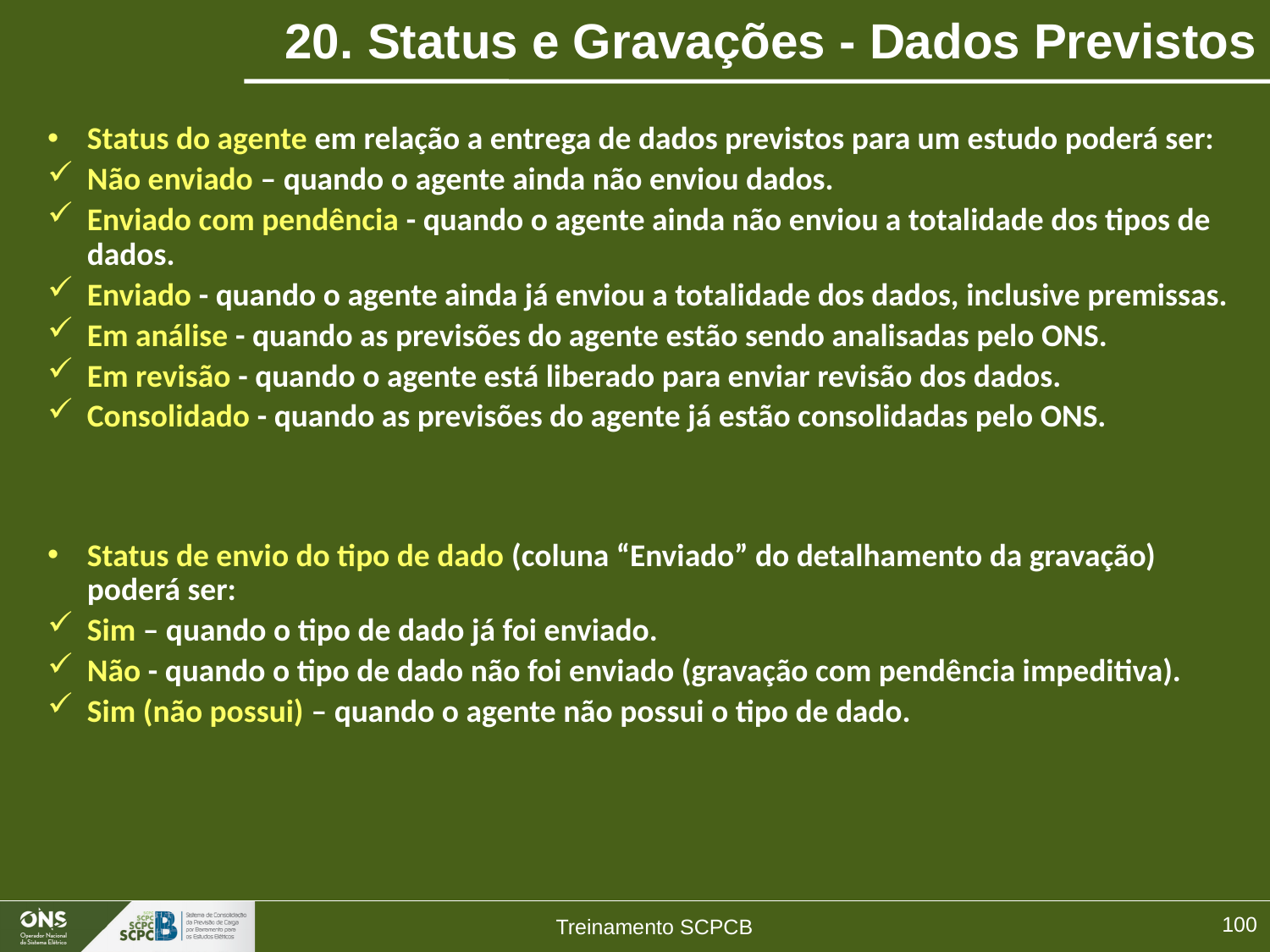

# 20. Status e Gravações - Dados Previstos
Status do agente em relação a entrega de dados previstos para um estudo poderá ser:
Não enviado – quando o agente ainda não enviou dados.
Enviado com pendência - quando o agente ainda não enviou a totalidade dos tipos de dados.
Enviado - quando o agente ainda já enviou a totalidade dos dados, inclusive premissas.
Em análise - quando as previsões do agente estão sendo analisadas pelo ONS.
Em revisão - quando o agente está liberado para enviar revisão dos dados.
Consolidado - quando as previsões do agente já estão consolidadas pelo ONS.
Status de envio do tipo de dado (coluna “Enviado” do detalhamento da gravação) poderá ser:
Sim – quando o tipo de dado já foi enviado.
Não - quando o tipo de dado não foi enviado (gravação com pendência impeditiva).
Sim (não possui) – quando o agente não possui o tipo de dado.